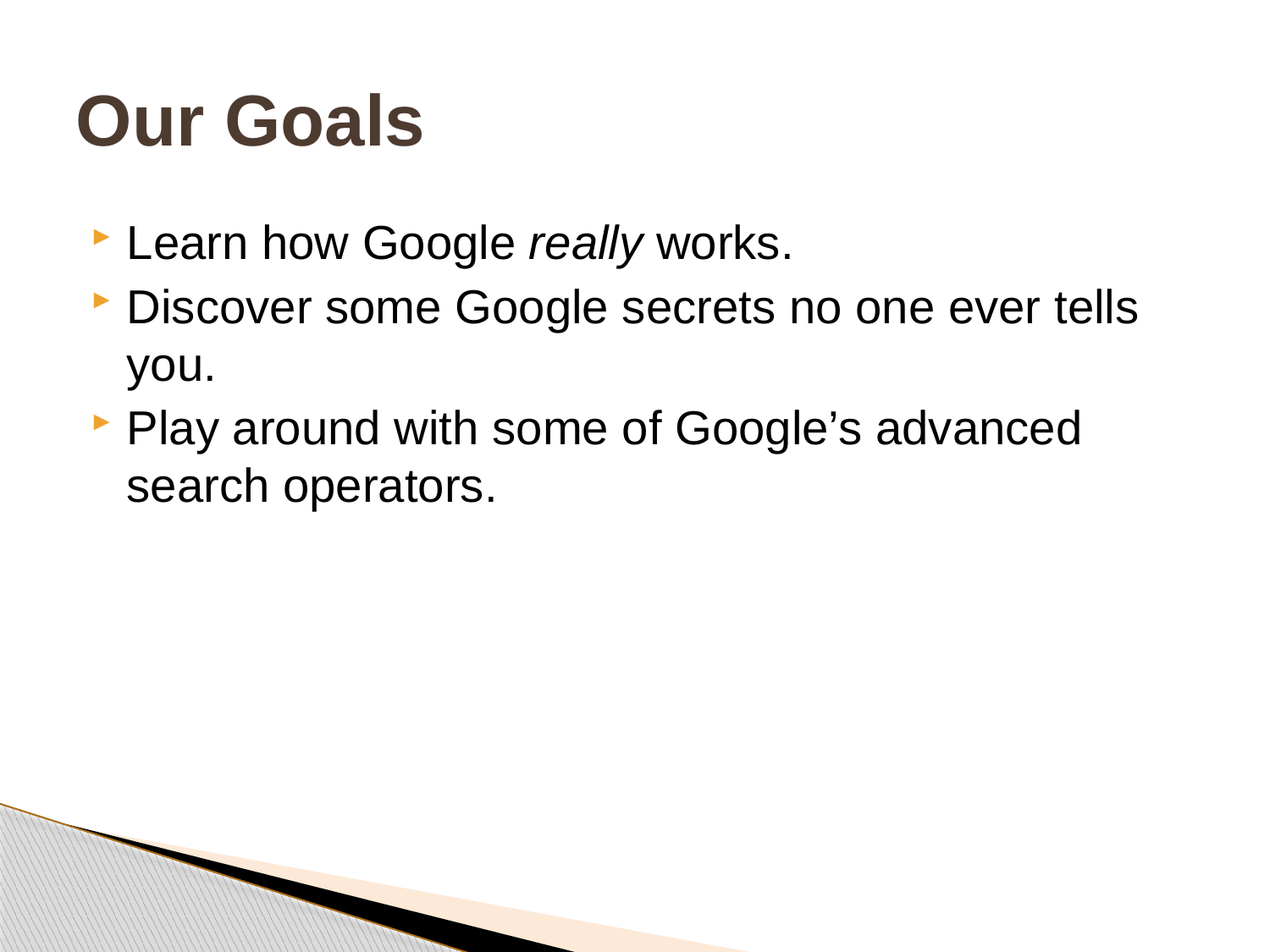

# Our Goals
Learn how Google really works.
Discover some Google secrets no one ever tells you.
Play around with some of Google’s advanced search operators.